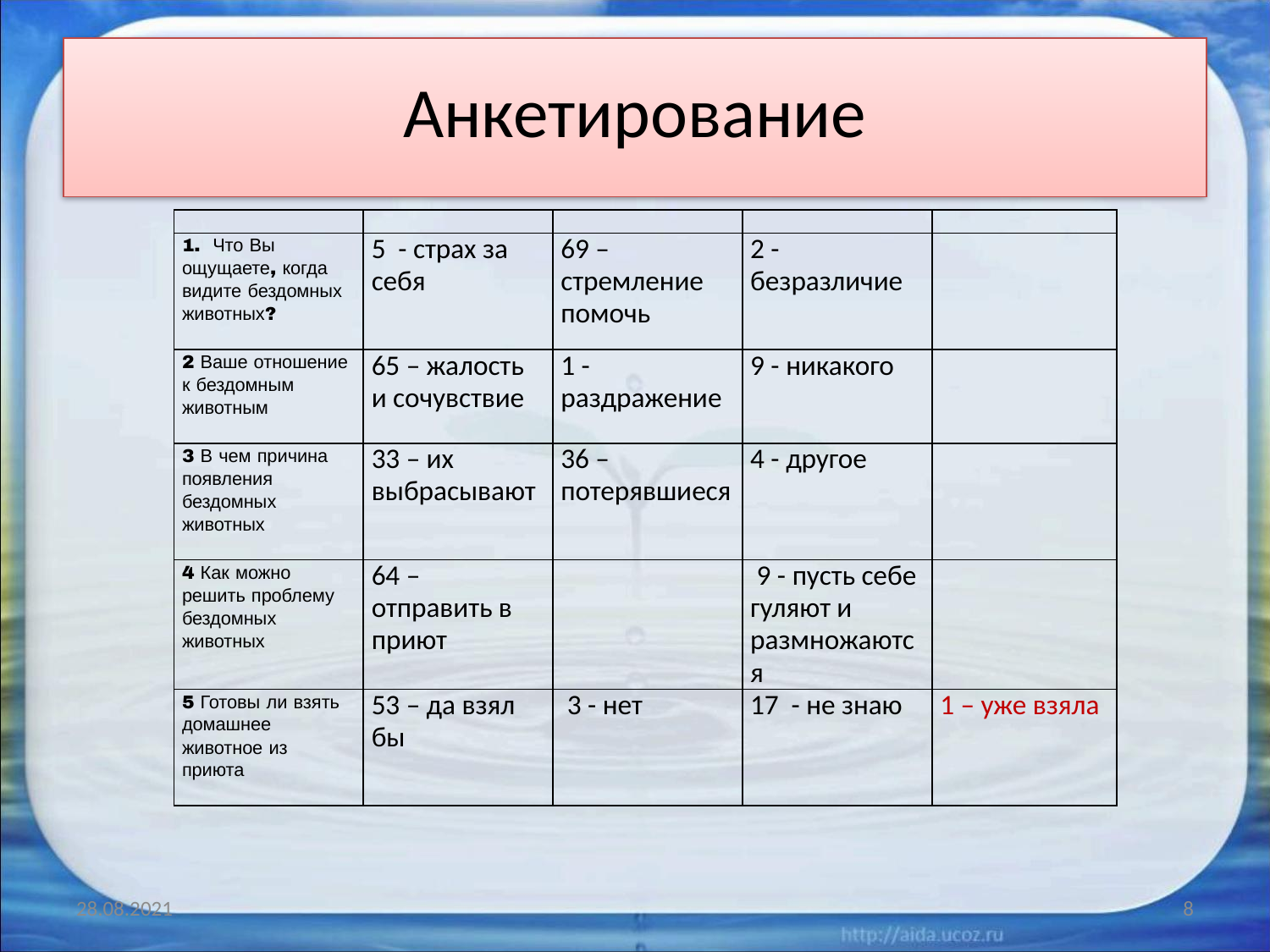

# Анкетирование
|  |  |  |  |  |
| --- | --- | --- | --- | --- |
| 1. Что Вы ощущаете, когда видите бездомных животных? | 5 - страх за себя | 69 – стремление помочь | 2 - безразличие |  |
| 2 Ваше отношение к бездомным животным | 65 – жалость и сочувствие | 1 - раздражение | 9 - никакого |  |
| 3 В чем причина появления бездомных животных | 33 – их выбрасывают | 36 – потерявшиеся | 4 - другое |  |
| 4 Как можно решить проблему бездомных животных | 64 – отправить в приют |  | 9 - пусть себе гуляют и размножаются |  |
| 5 Готовы ли взять домашнее животное из приюта | 53 – да взял бы | 3 - нет | 17 - не знаю | 1 – уже взяла |
28.08.2021
8